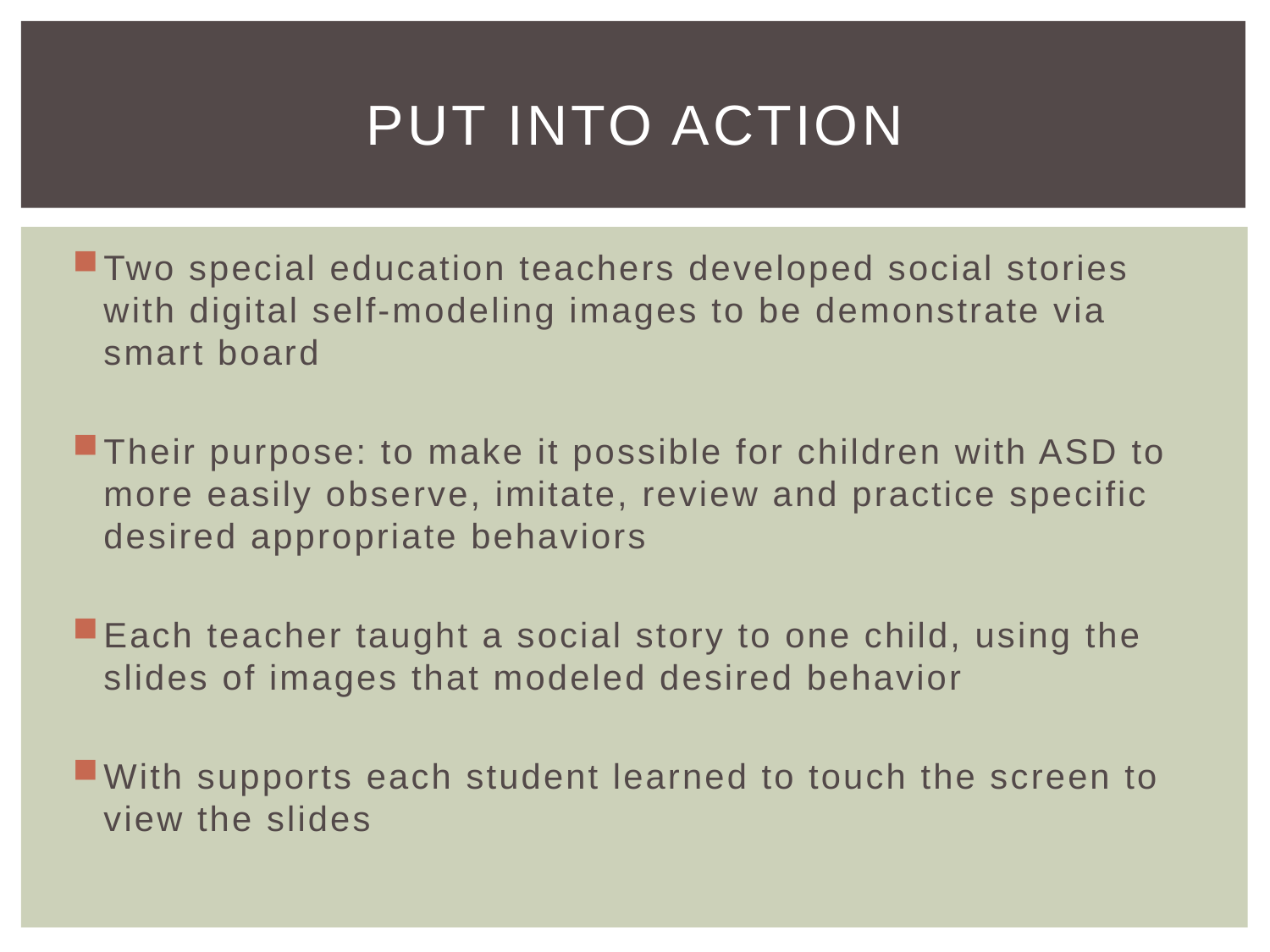

# Put into Action
Two special education teachers developed social stories with digital self-modeling images to be demonstrate via smart board

Their purpose: to make it possible for children with ASD to more easily observe, imitate, review and practice specific desired appropriate behaviors

Each teacher taught a social story to one child, using the slides of images that modeled desired behavior

With supports each student learned to touch the screen to view the slides